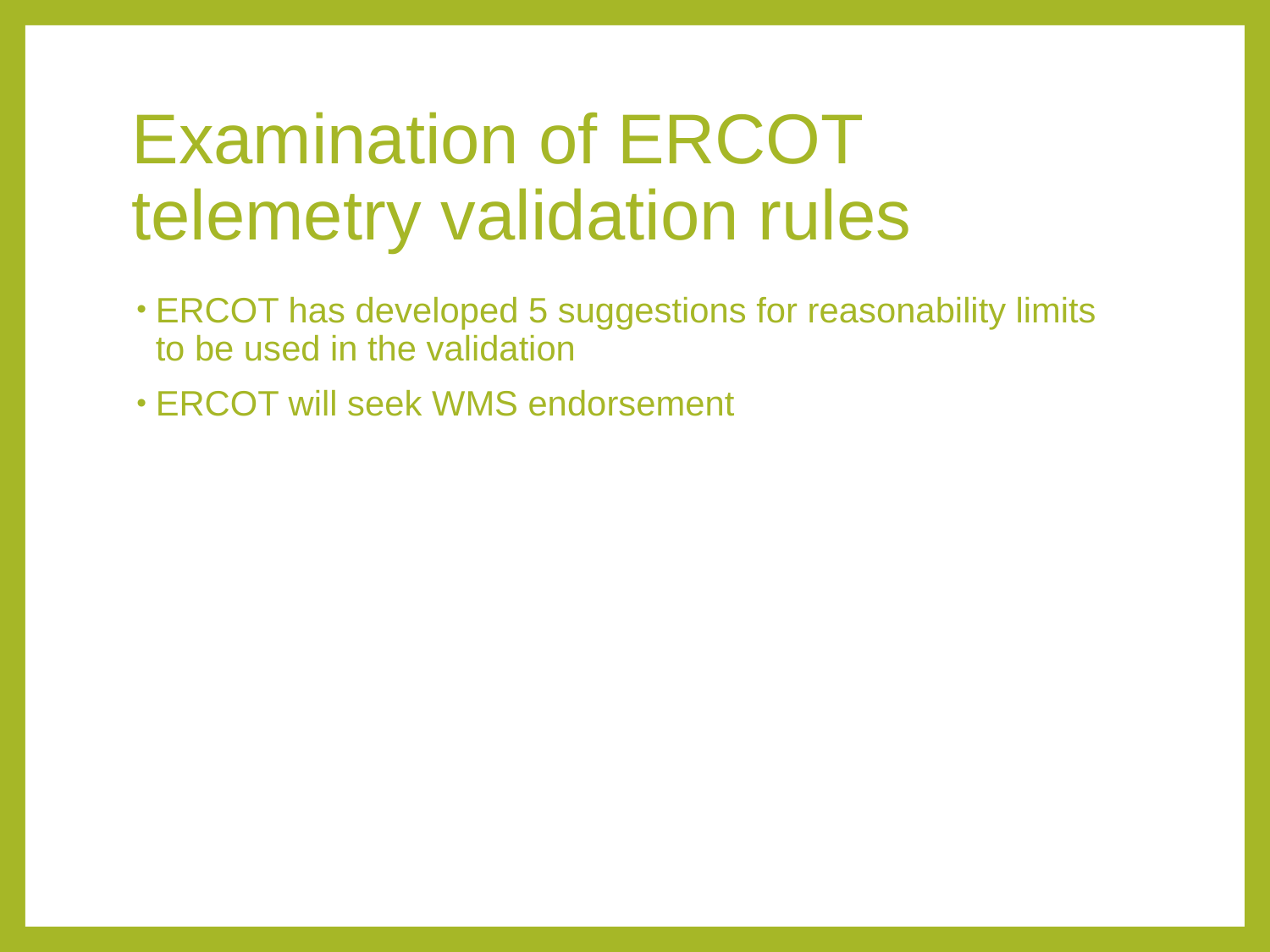

# Examination of ERCOT telemetry validation rules
ERCOT has developed 5 suggestions for reasonability limits to be used in the validation
ERCOT will seek WMS endorsement